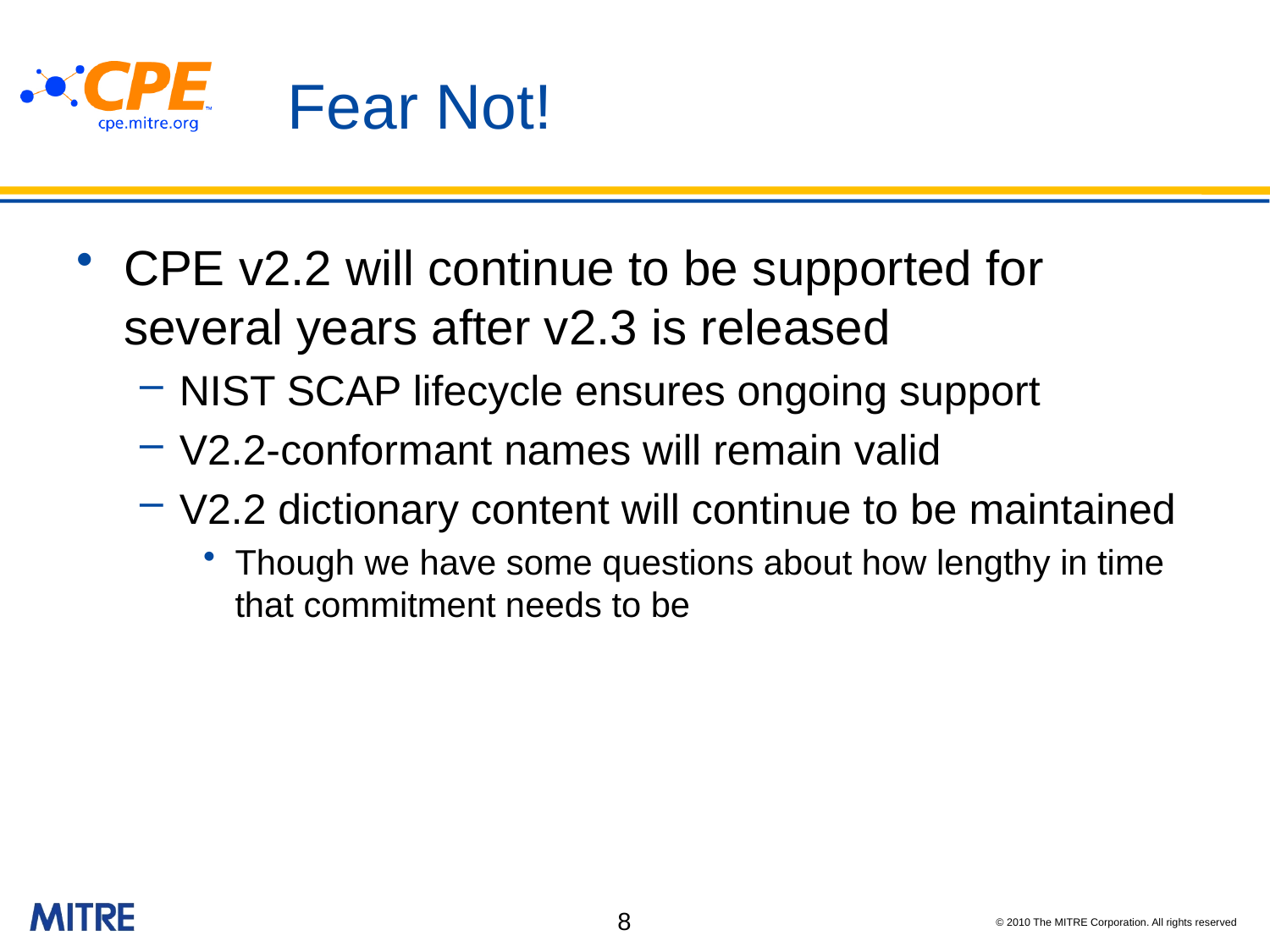

# Fear Not!
CPE v2.2 will continue to be supported for several years after v2.3 is released
NIST SCAP lifecycle ensures ongoing support
V2.2-conformant names will remain valid
V2.2 dictionary content will continue to be maintained
Though we have some questions about how lengthy in time that commitment needs to be

8